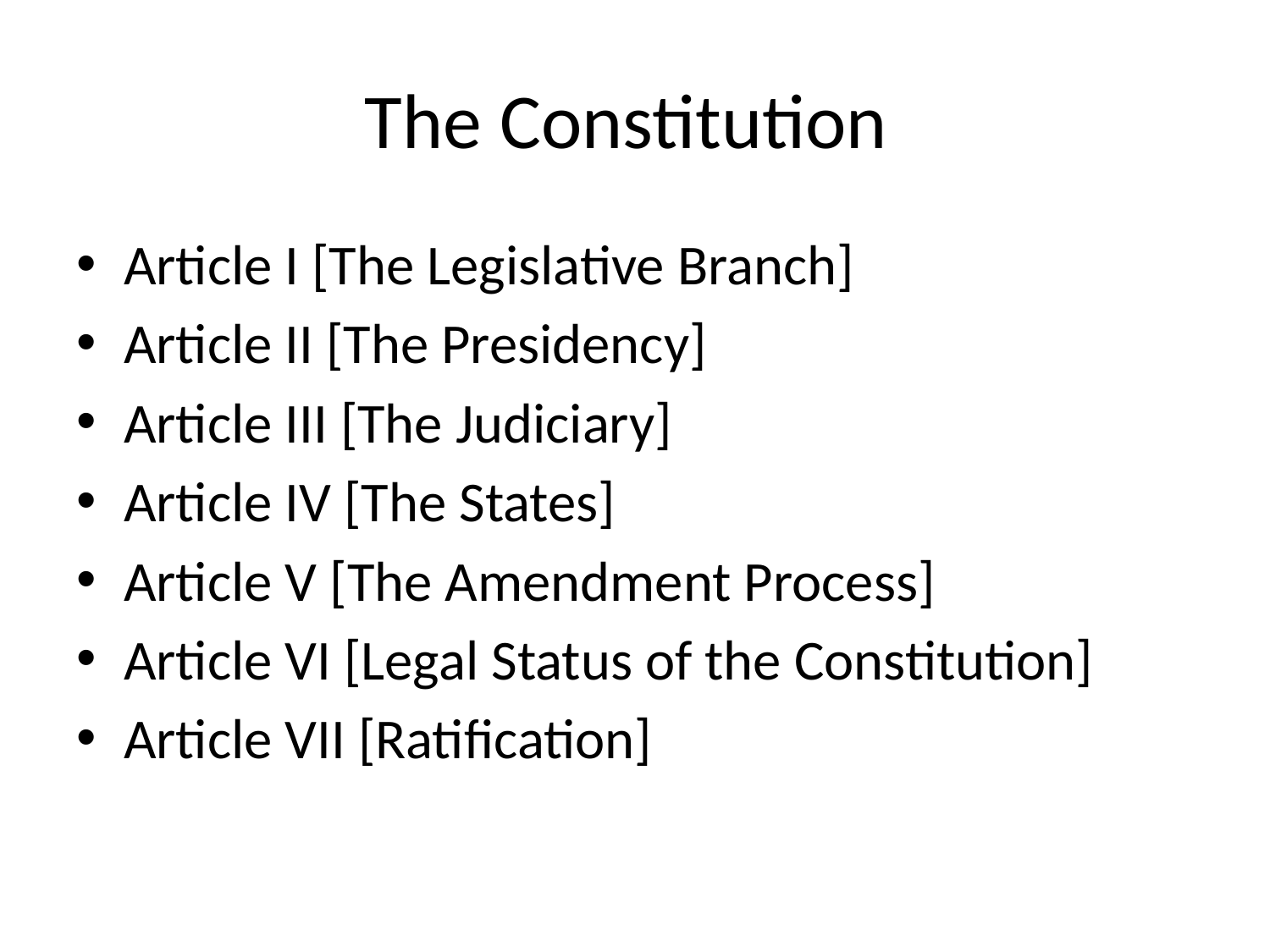

# The Constitution
Article I [The Legislative Branch]
Article II [The Presidency]
Article III [The Judiciary]
Article IV [The States]
Article V [The Amendment Process]
Article VI [Legal Status of the Constitution]
Article VII [Ratification]